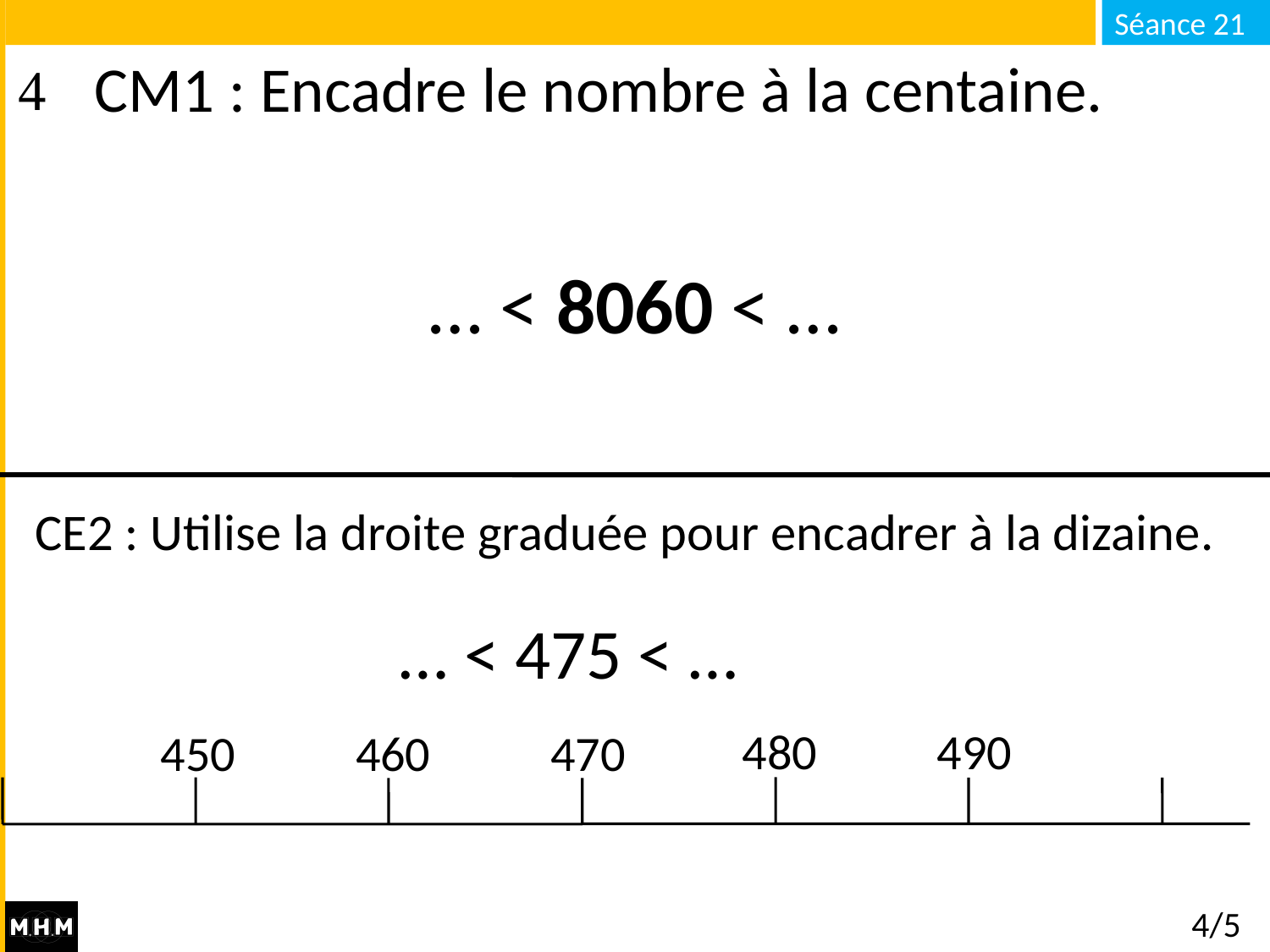

CM1 : Encadre le nombre à la centaine.
… < 8060 < …

# CE2 : Utilise la droite graduée pour encadrer à la dizaine.
… < 475 < …
480
490
450
460
470
4/5